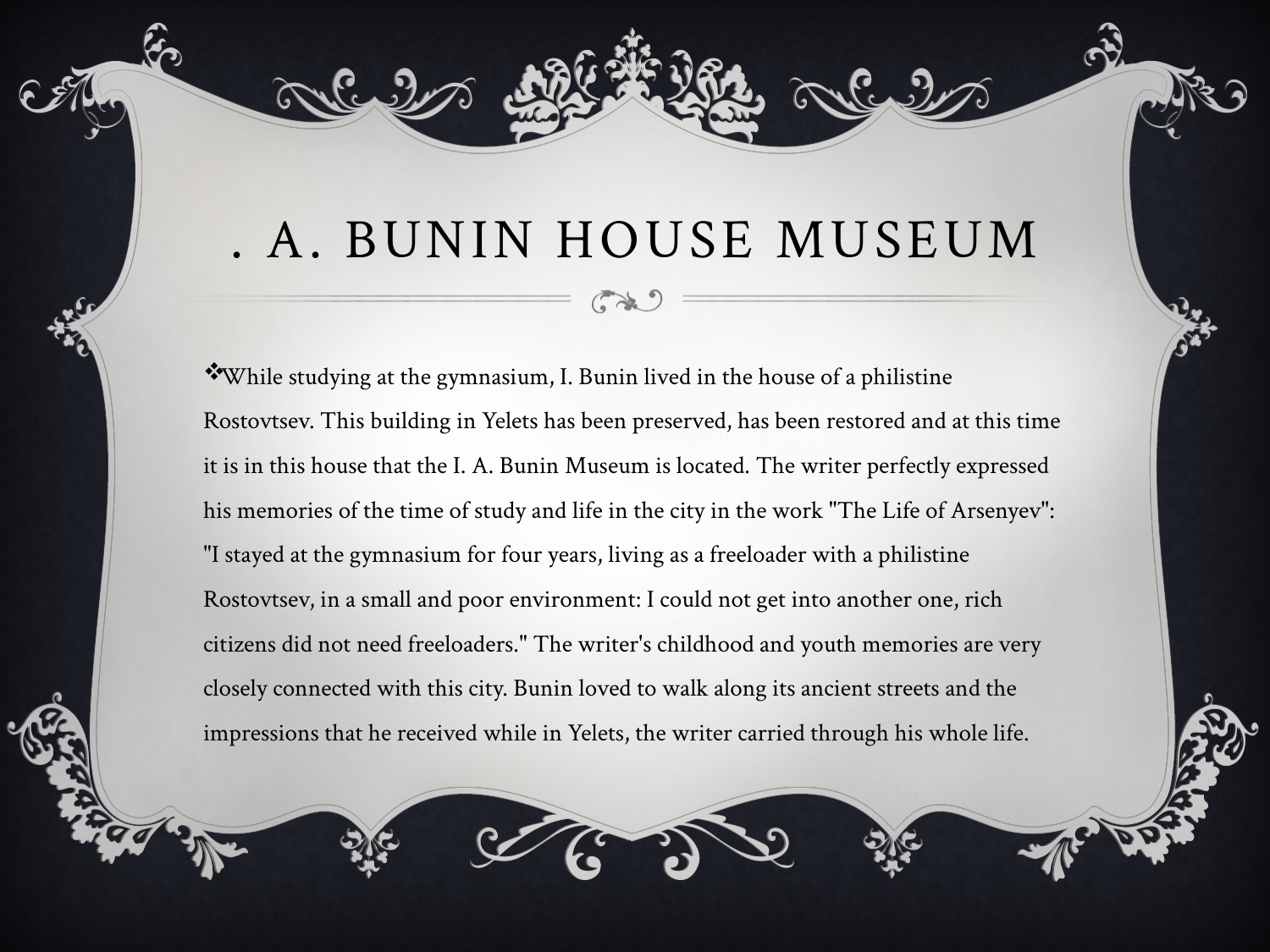

# . A. Bunin House Museum
While studying at the gymnasium, I. Bunin lived in the house of a philistine Rostovtsev. This building in Yelets has been preserved, has been restored and at this time it is in this house that the I. A. Bunin Museum is located. The writer perfectly expressed his memories of the time of study and life in the city in the work "The Life of Arsenyev": "I stayed at the gymnasium for four years, living as a freeloader with a philistine Rostovtsev, in a small and poor environment: I could not get into another one, rich citizens did not need freeloaders." The writer's childhood and youth memories are very closely connected with this city. Bunin loved to walk along its ancient streets and the impressions that he received while in Yelets, the writer carried through his whole life.